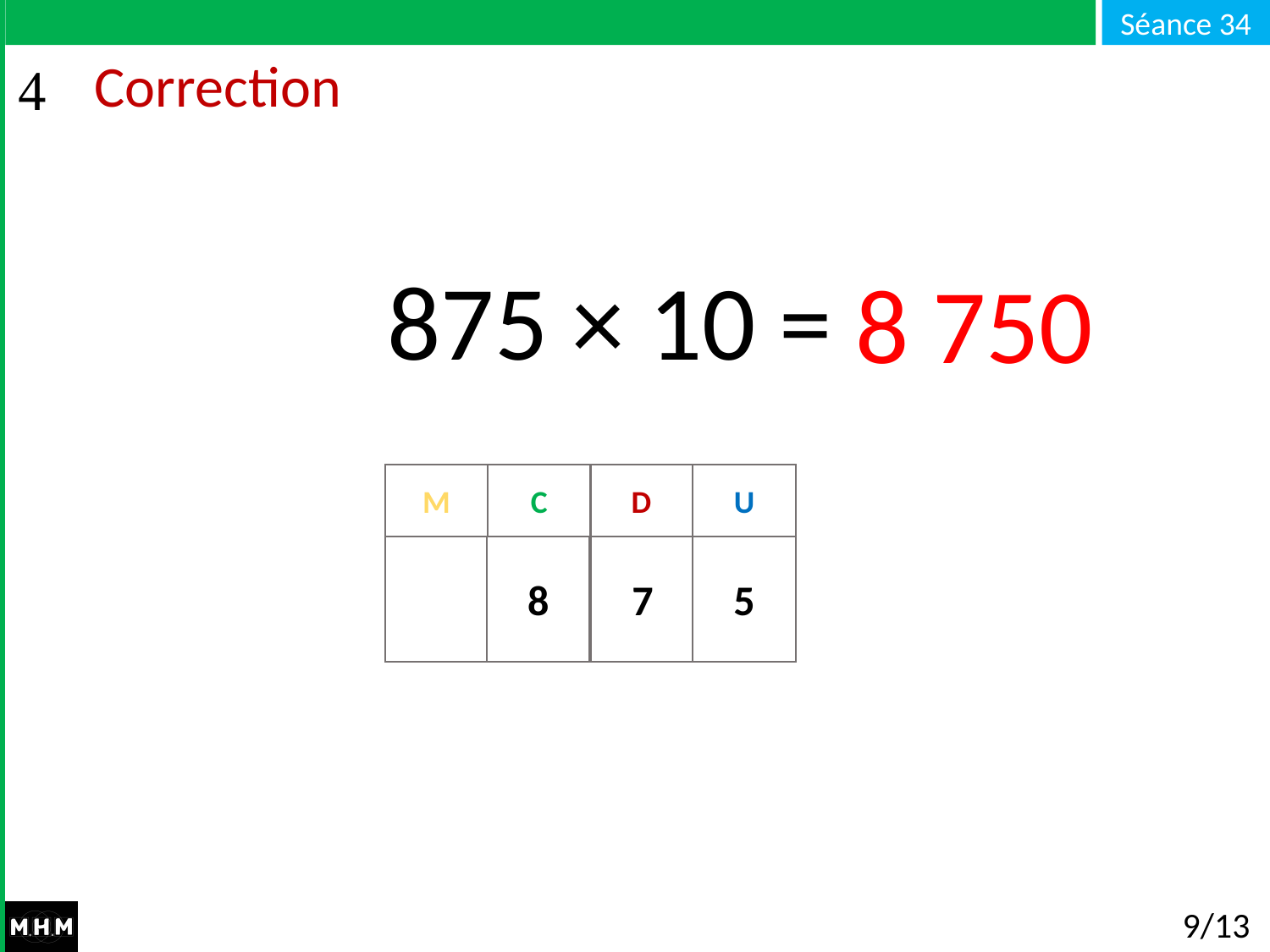

# Correction
875 × 10 =
8 750
M
C
D
U
8
7
5

0
9/13